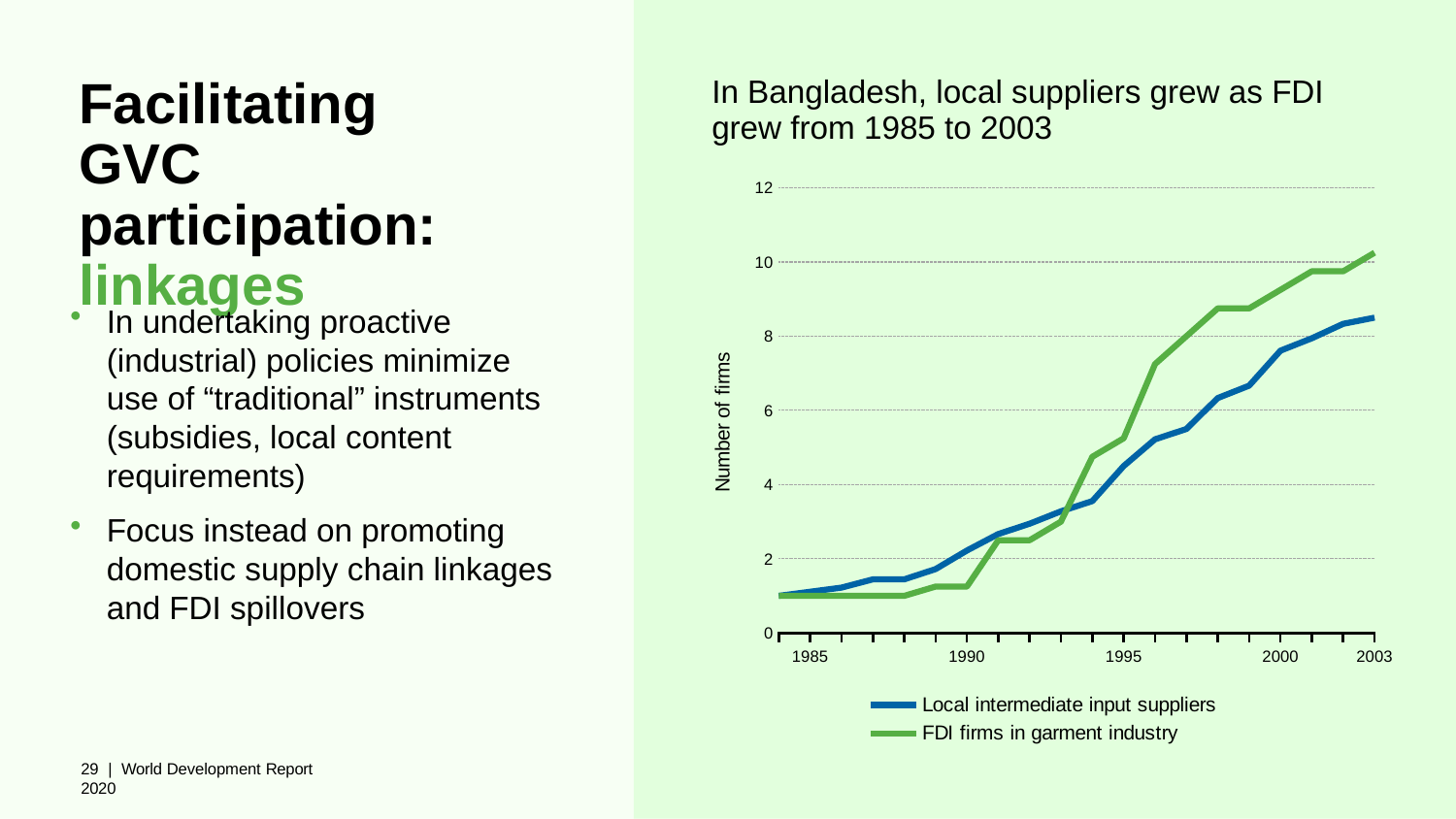

In Bangladesh, local suppliers grew as FDI grew from 1985 to 2003
# Facilitating GVC participation:  linkages

### Chart

| Category | Local intermediate input suppliers | FDI firms in garment industry |
|---|---|---|
|  | 1.0 | 1.0 |
| 1985 | 1.1111111111111112 | 1.0 |
|  | 1.2222222222222223 | 1.0 |
|  | 1.4444444444444444 | 1.0 |
|  | 1.4444444444444444 | 1.0 |
|  | 1.7222222222222223 | 1.25 |
| 1990 | 2.2222222222222223 | 1.25 |
|  | 2.6666666666666665 | 2.5 |
|  | 2.9444444444444446 | 2.5 |
|  | 3.2777777777777777 | 3.0 |
|  | 3.5555555555555554 | 4.75 |
| 1995 | 4.5 | 5.25 |
|  | 5.222222222222222 | 7.25 |
|  | 5.5 | 8.0 |
|  | 6.333333333333333 | 8.75 |
|  | 6.666666666666667 | 8.75 |
| 2000 | 7.611111111111111 | 9.25 |
|  | 7.944444444444445 | 9.75 |
|  | 8.333333333333334 | 9.75 |
| 2003 | 8.5 | 10.25 |
In undertaking proactive (industrial) policies minimize use of “traditional” instruments (subsidies, local content requirements)
Focus instead on promoting domestic supply chain linkages and FDI spillovers
29  |  World Development Report 2020